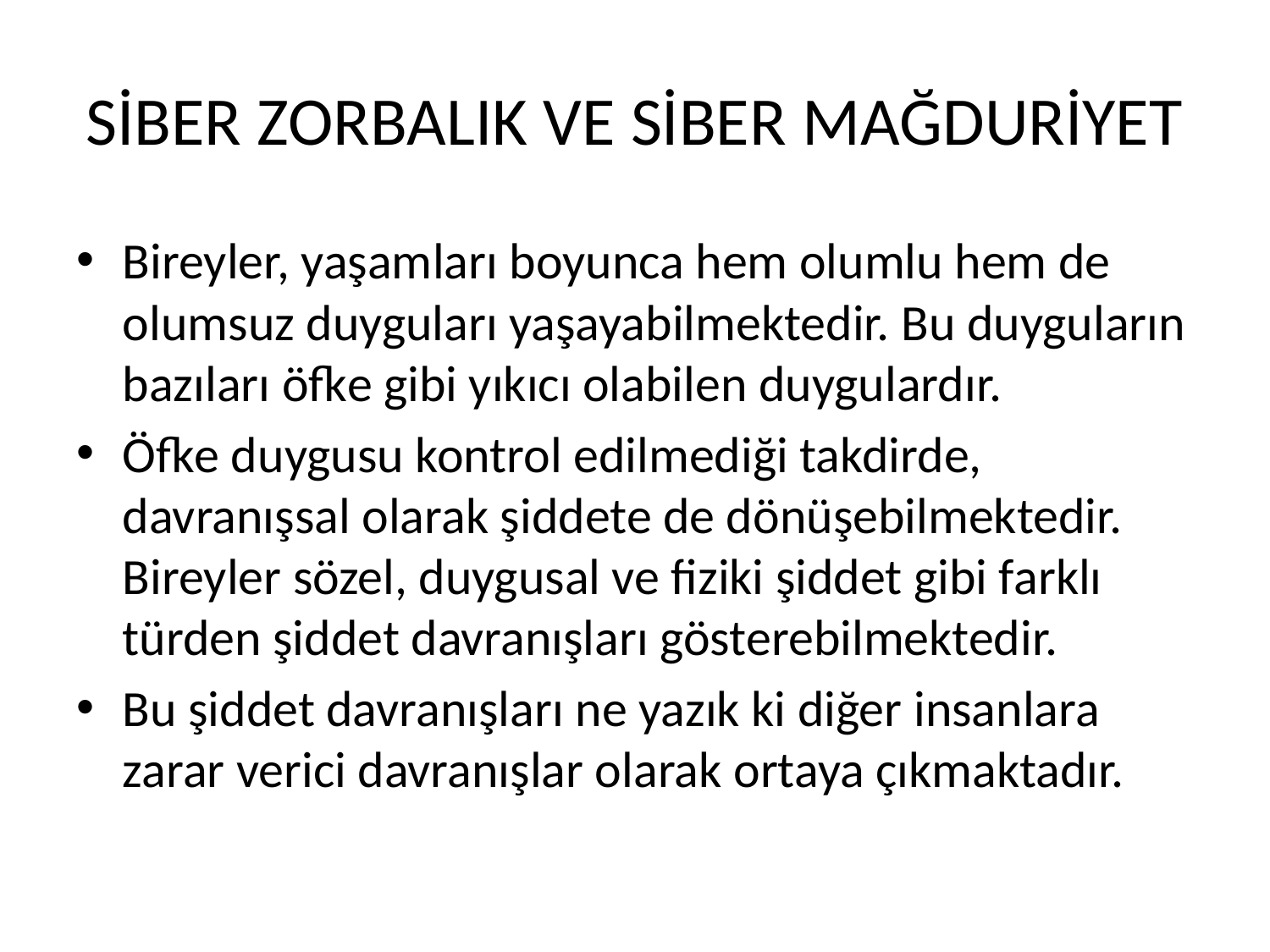

# SİBER ZORBALIK VE SİBER MAĞDURİYET
Bireyler, yaşamları boyunca hem olumlu hem de olumsuz duyguları yaşayabilmektedir. Bu duyguların bazıları öfke gibi yıkıcı olabilen duygulardır.
Öfke duygusu kontrol edilmediği takdirde, davranışsal olarak şiddete de dönüşebilmektedir. Bireyler sözel, duygusal ve fiziki şiddet gibi farklı türden şiddet davranışları gösterebilmektedir.
Bu şiddet davranışları ne yazık ki diğer insanlara zarar verici davranışlar olarak ortaya çıkmaktadır.